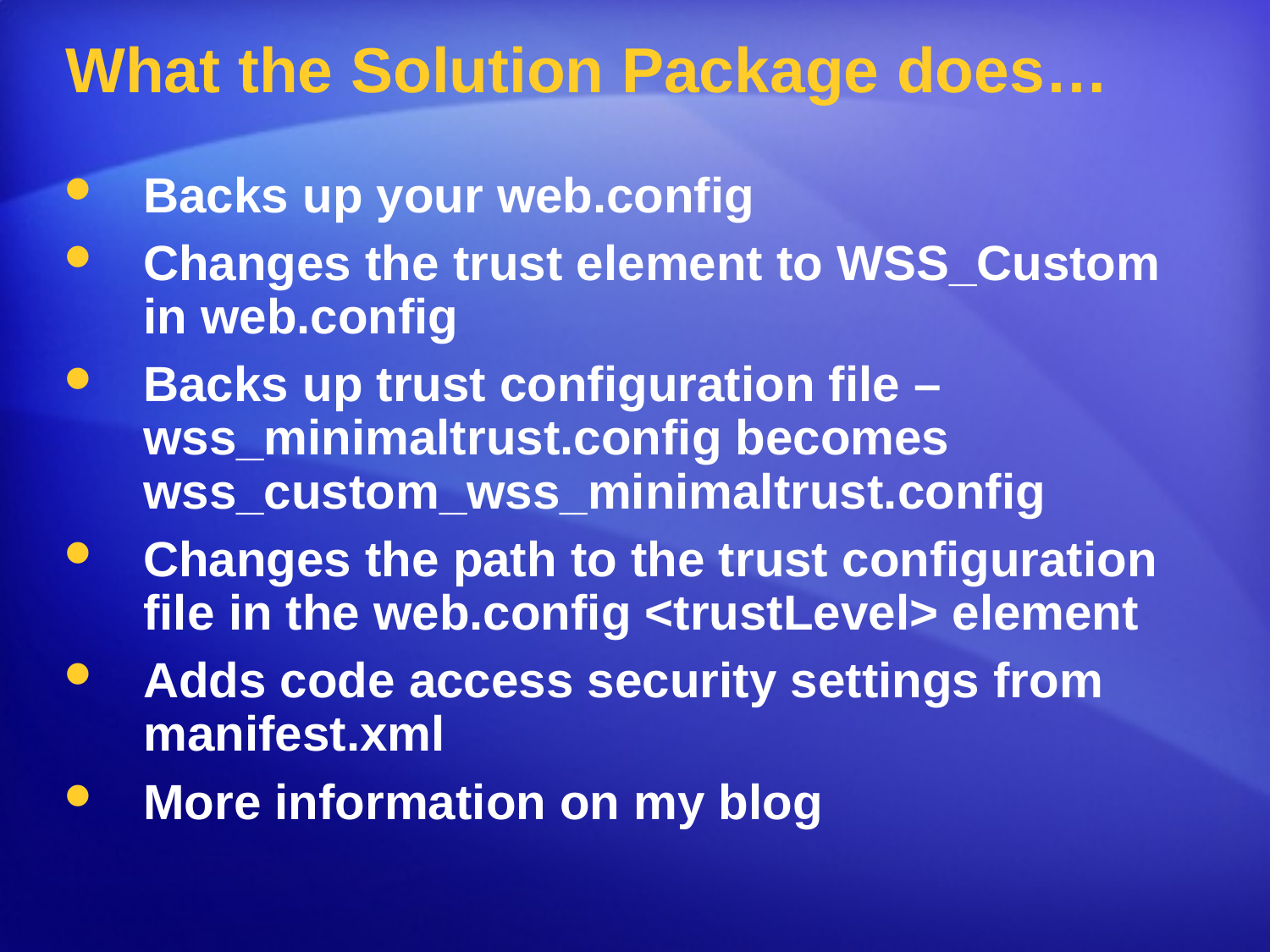

# What the Solution Package does…
Backs up your web.config
Changes the trust element to WSS_Custom in web.config
Backs up trust configuration file – wss_minimaltrust.config becomes wss_custom_wss_minimaltrust.config
Changes the path to the trust configuration file in the web.config <trustLevel> element
Adds code access security settings from manifest.xml
More information on my blog